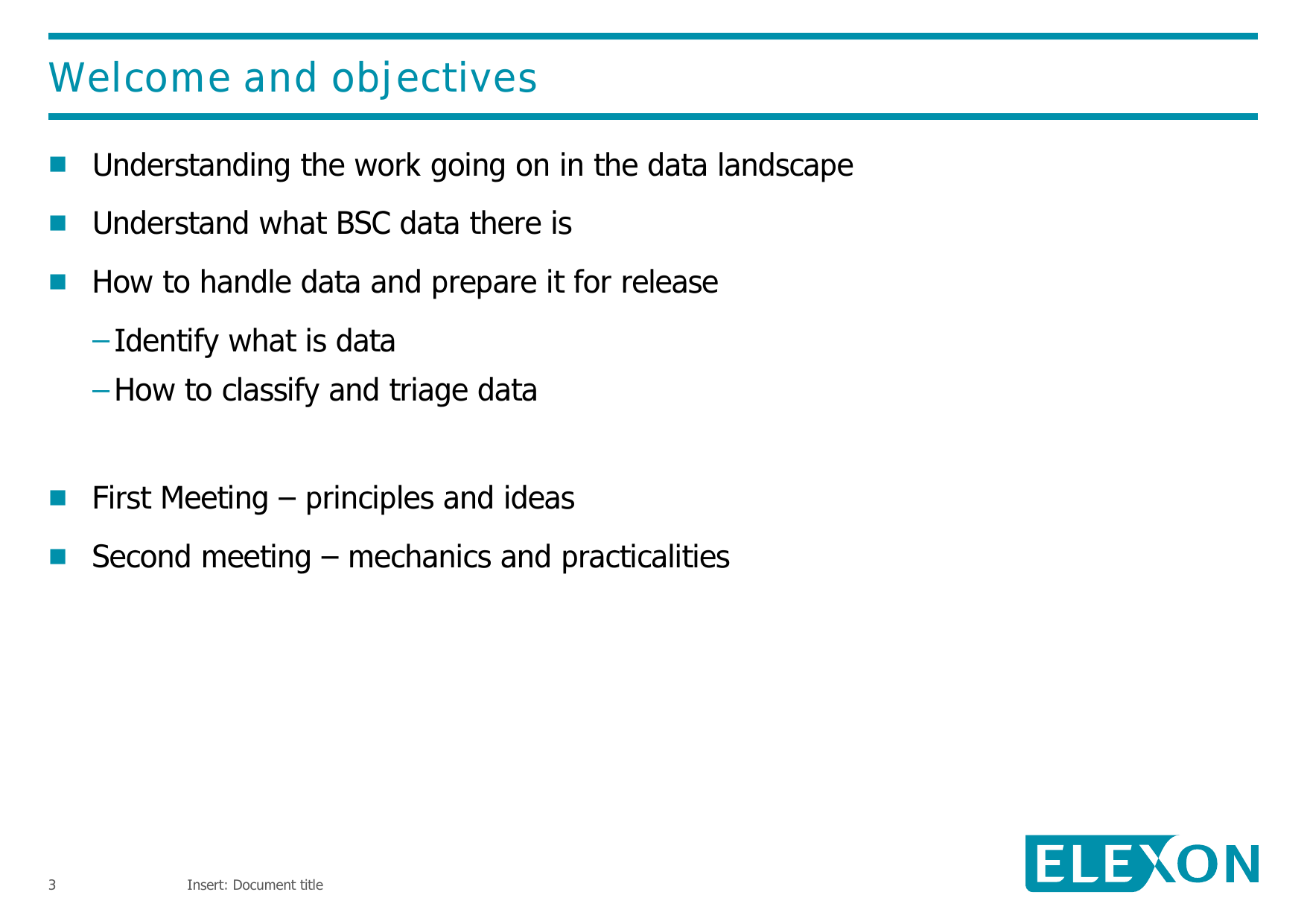

# Welcome and objectives
Understanding the work going on in the data landscape
Understand what BSC data there is
How to handle data and prepare it for release
Identify what is data
How to classify and triage data

First Meeting – principles and ideas
Second meeting – mechanics and practicalities

Insert: Document title
3